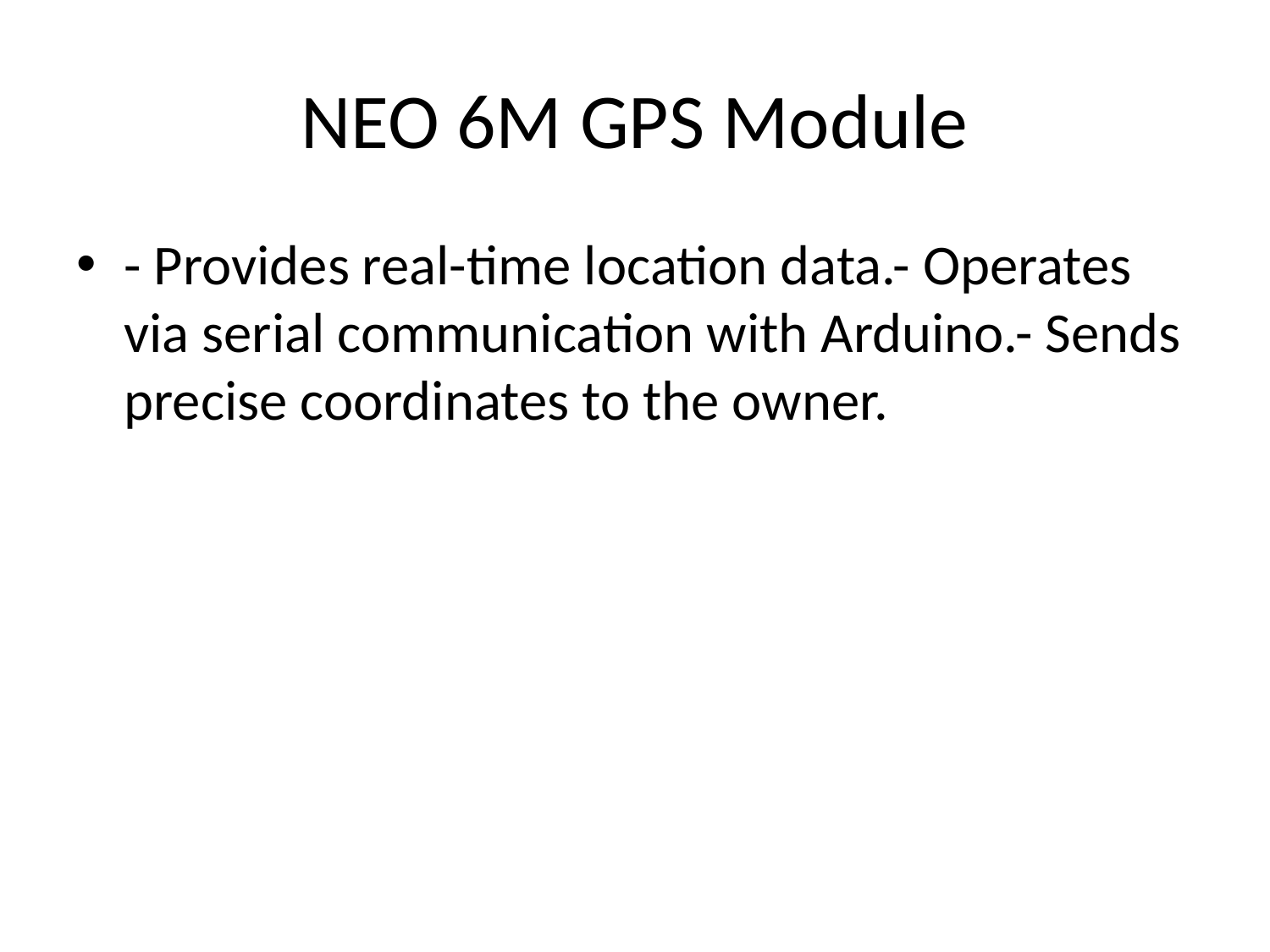

# NEO 6M GPS Module
- Provides real-time location data.- Operates via serial communication with Arduino.- Sends precise coordinates to the owner.